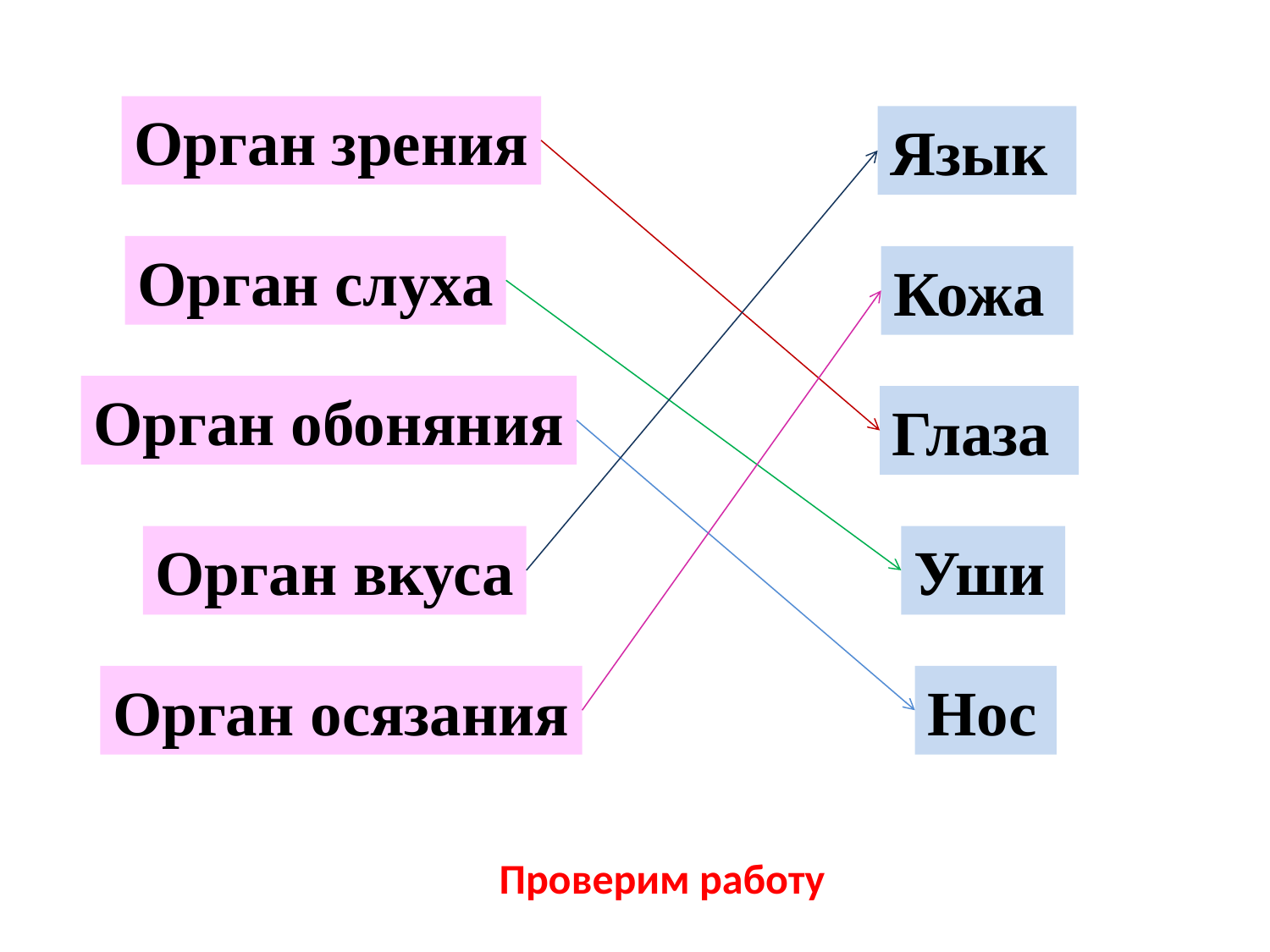

Орган зрения
Язык
Орган слуха
Кожа
Орган обоняния
Глаза
Орган вкуса
Уши
Орган осязания
Нос
Проверим работу